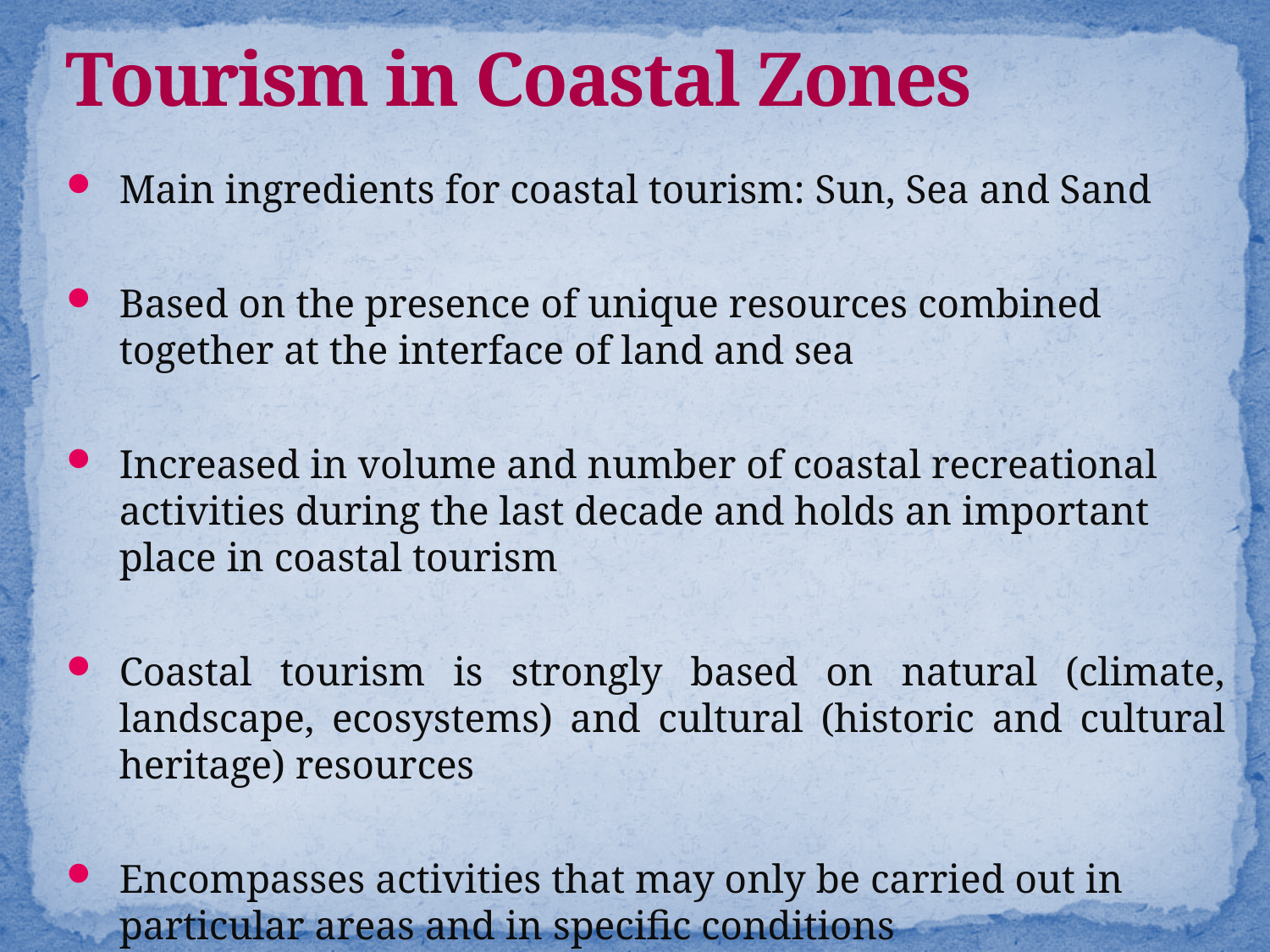

# Tourism in Coastal Zones
Main ingredients for coastal tourism: Sun, Sea and Sand

Based on the presence of unique resources combined together at the interface of land and sea

Increased in volume and number of coastal recreational activities during the last decade and holds an important place in coastal tourism

Coastal tourism is strongly based on natural (climate, landscape, ecosystems) and cultural (historic and cultural heritage) resources

Encompasses activities that may only be carried out in particular areas and in specific conditions